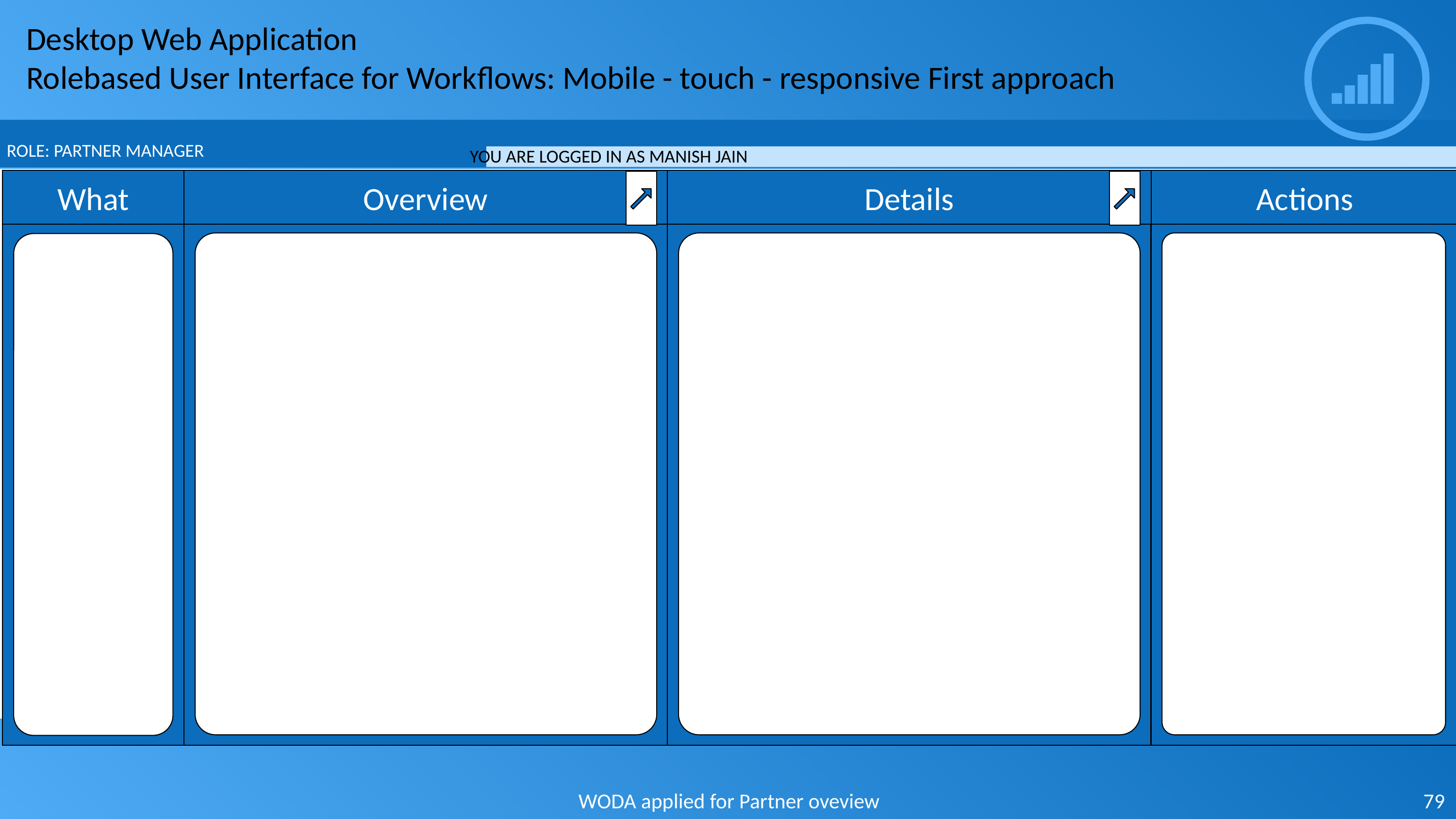

Desktop Web Application
Rolebased User Interface for Workflows: Mobile - touch - responsive First approach

Role: Partner Manager
You are logged in as Manish Jain

Details

Actions
Overview
What

WODA applied for Partner oveview
79